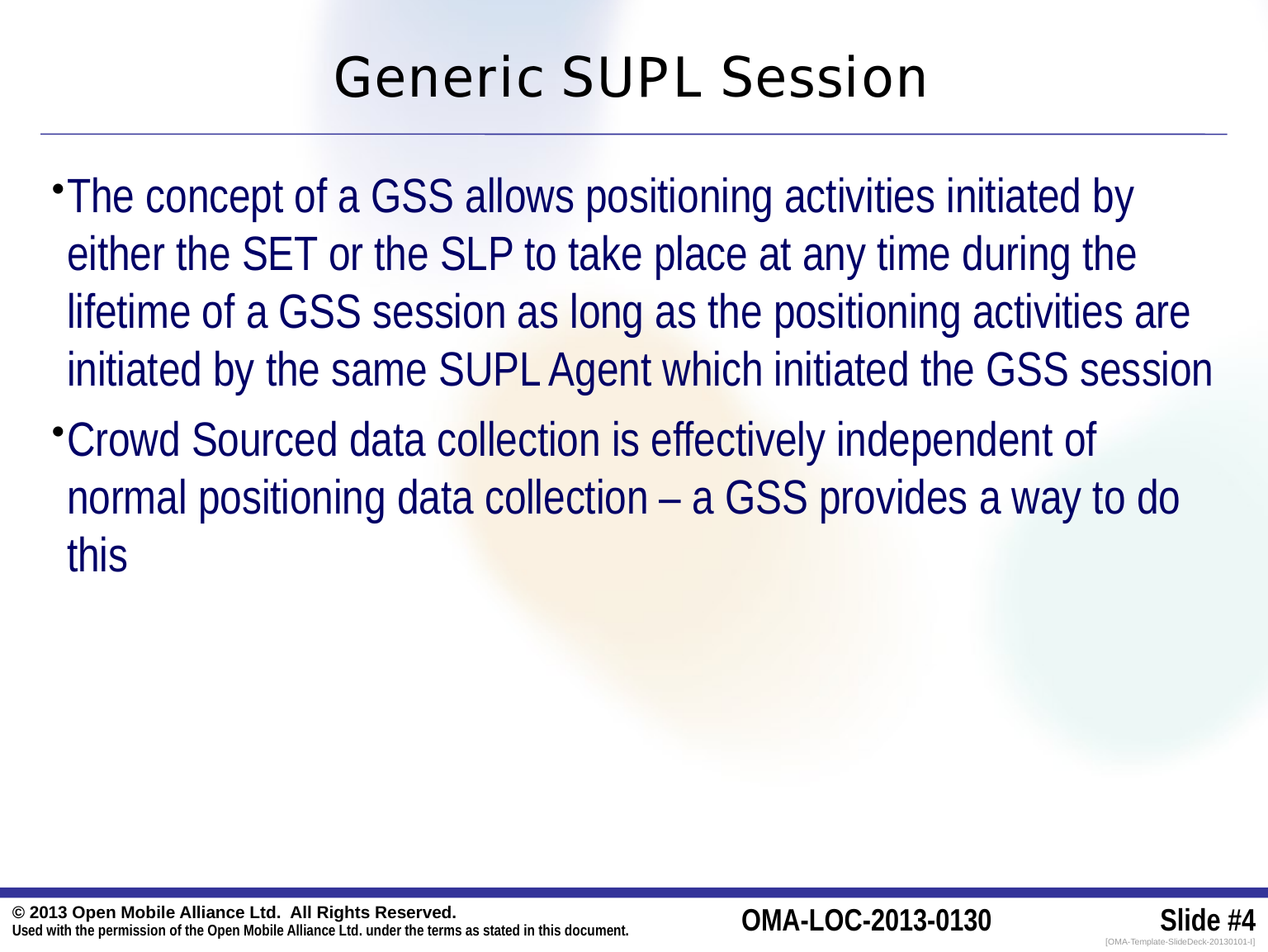

# Generic SUPL Session
The concept of a GSS allows positioning activities initiated by either the SET or the SLP to take place at any time during the lifetime of a GSS session as long as the positioning activities are initiated by the same SUPL Agent which initiated the GSS session
Crowd Sourced data collection is effectively independent of normal positioning data collection – a GSS provides a way to do this